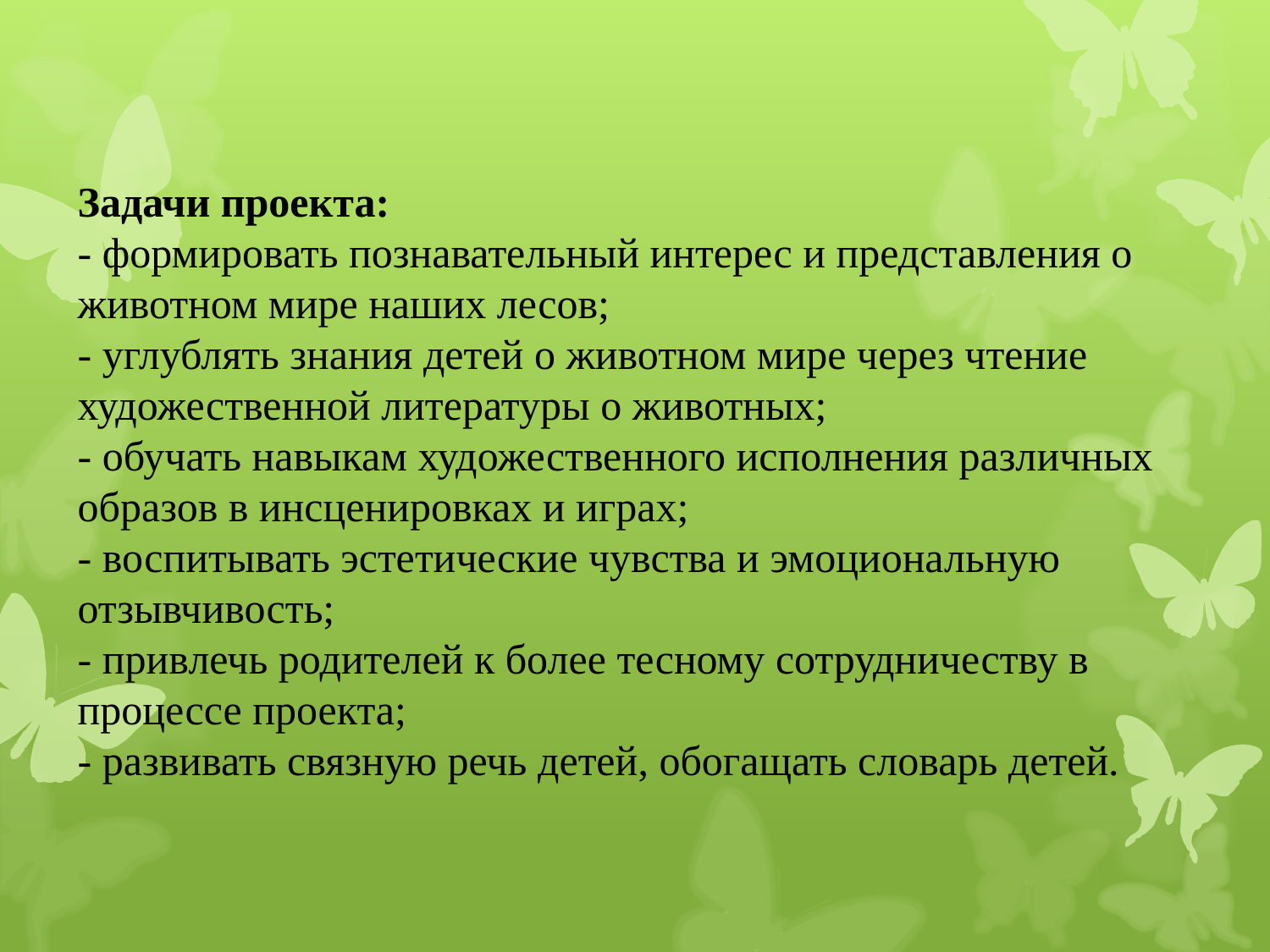

# Задачи проекта: - формировать познавательный интерес и представления о животном мире наших лесов; - углублять знания детей о животном мире через чтение художественной литературы о животных; - обучать навыкам художественного исполнения различных образов в инсценировках и играх; - воспитывать эстетические чувства и эмоциональную отзывчивость; - привлечь родителей к более тесному сотрудничеству в процессе проекта; - развивать связную речь детей, обогащать словарь детей.